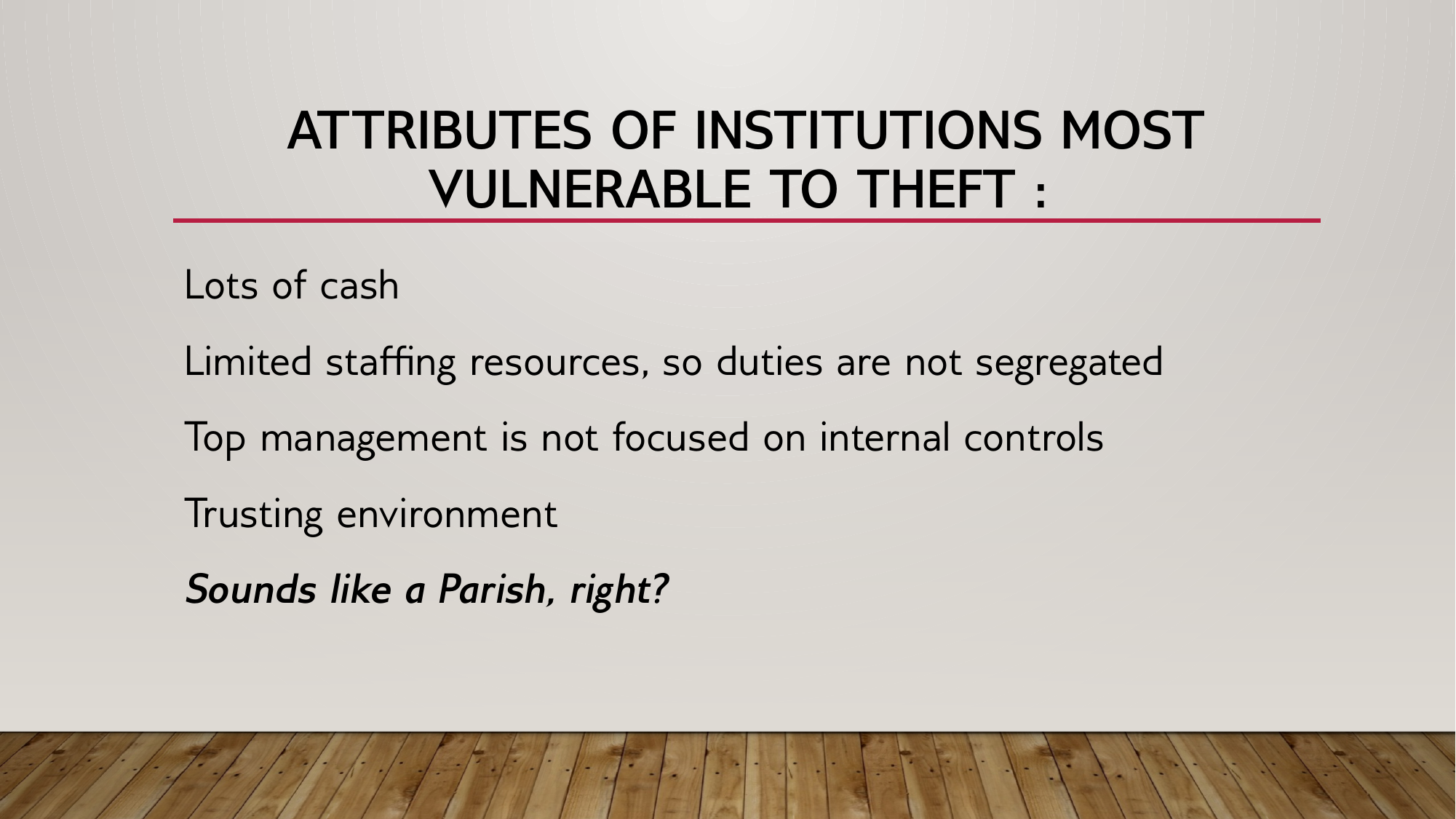

# Attributes of Institutions most vulnerable to theft :
Lots of cash
Limited staffing resources, so duties are not segregated
Top management is not focused on internal controls
Trusting environment
Sounds like a Parish, right?